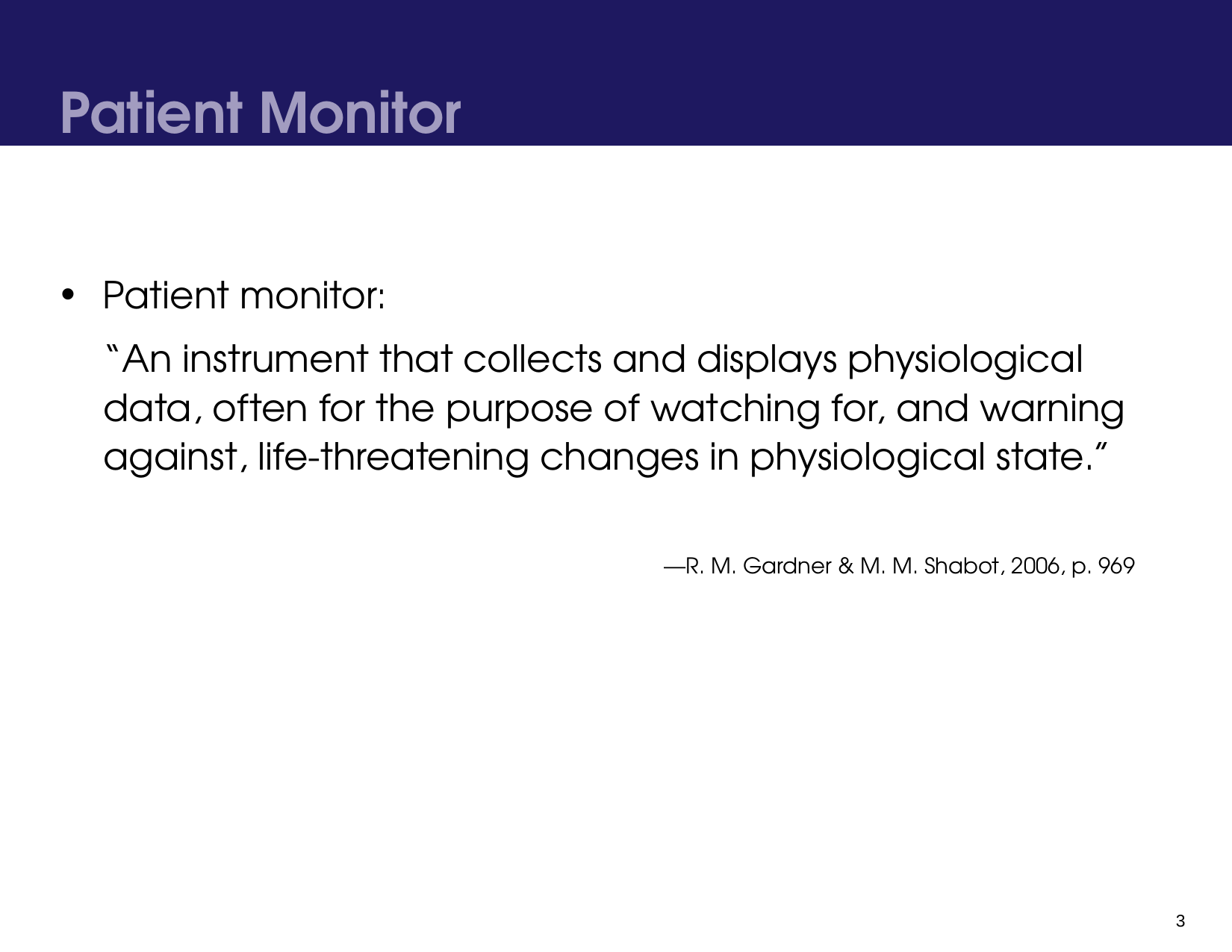

# Patient Monitor
Patient monitor:
“An instrument that collects and displays physiological data, often for the purpose of watching for, and warning against, life-threatening changes in physiological state.”
					—R. M. Gardner & M. M. Shabot, 2006, p. 969

3